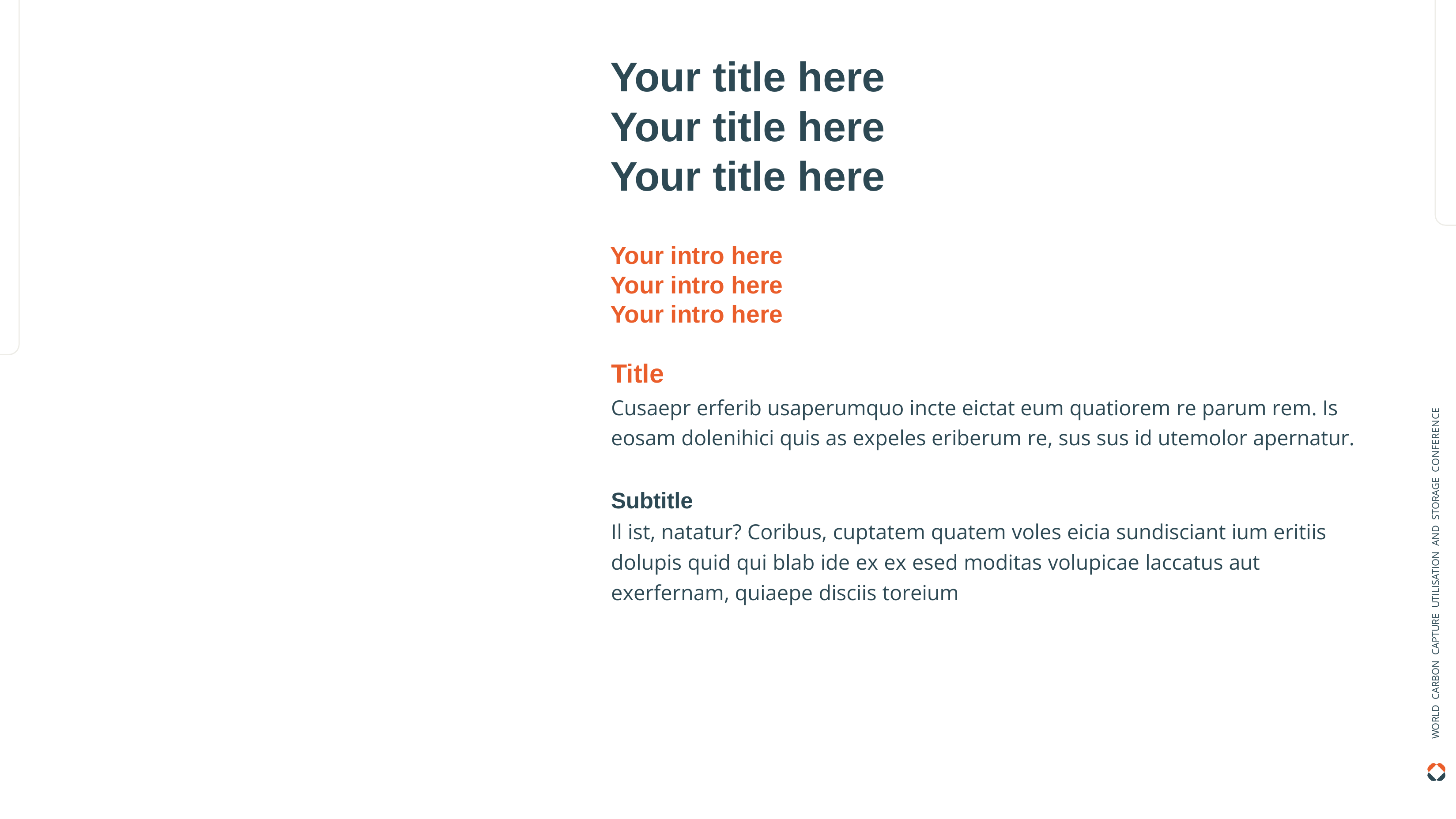

# Your title here Your title here Your title here
Your intro here
Your intro here
Your intro here

Title
Cusaepr erferib usaperumquo incte eictat eum quatiorem re parum rem. Is eosam dolenihici quis as expeles eriberum re, sus sus id utemolor apernatur.

Subtitle
Il ist, natatur? Coribus, cuptatem quatem voles eicia sundisciant ium eritiis dolupis quid qui blab ide ex ex esed moditas volupicae laccatus aut exerfernam, quiaepe disciis toreium